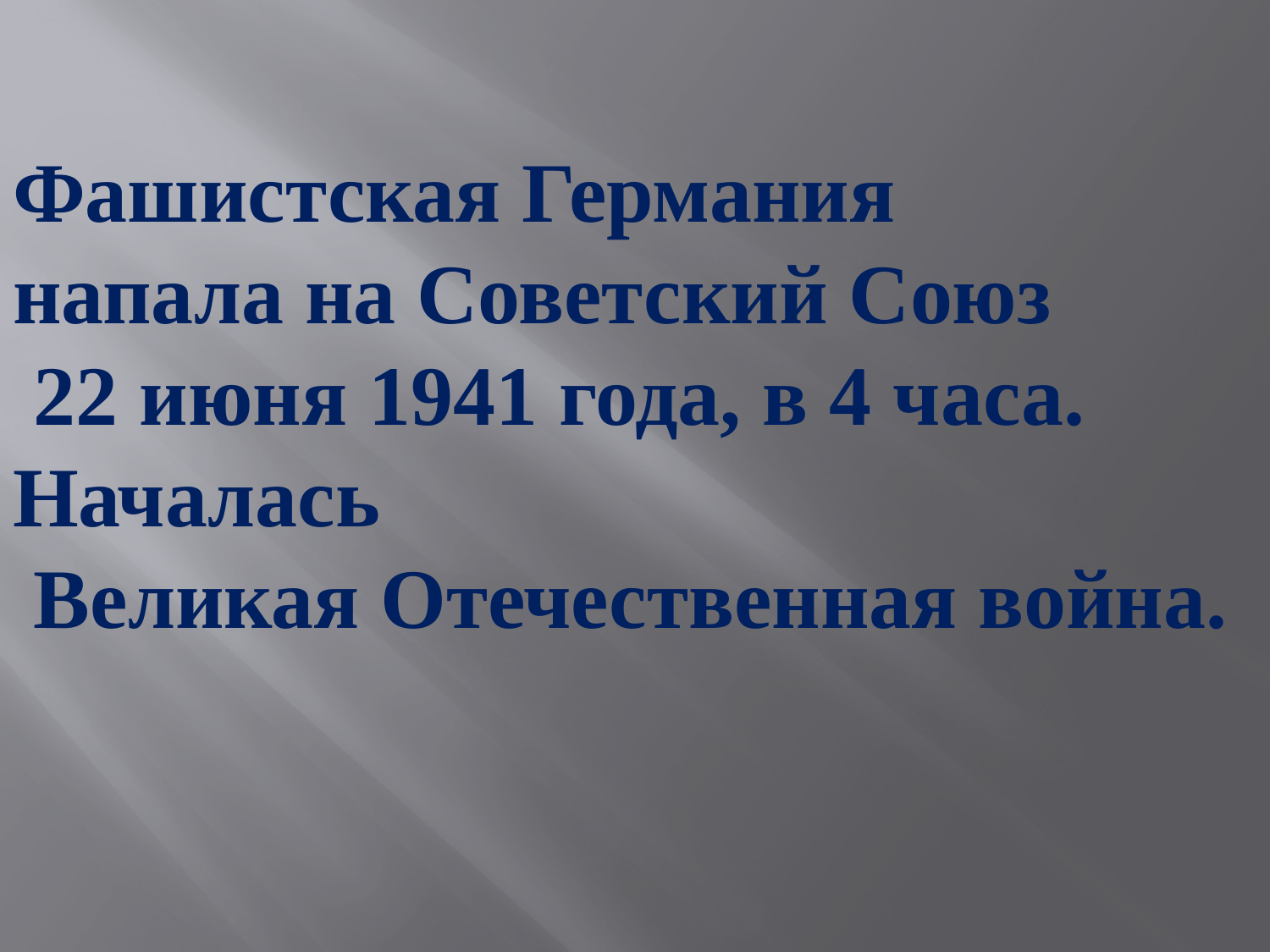

Фашистская Германия
напала на Советский Союз
 22 июня 1941 года, в 4 часа.
Началась
 Великая Отечественная война.